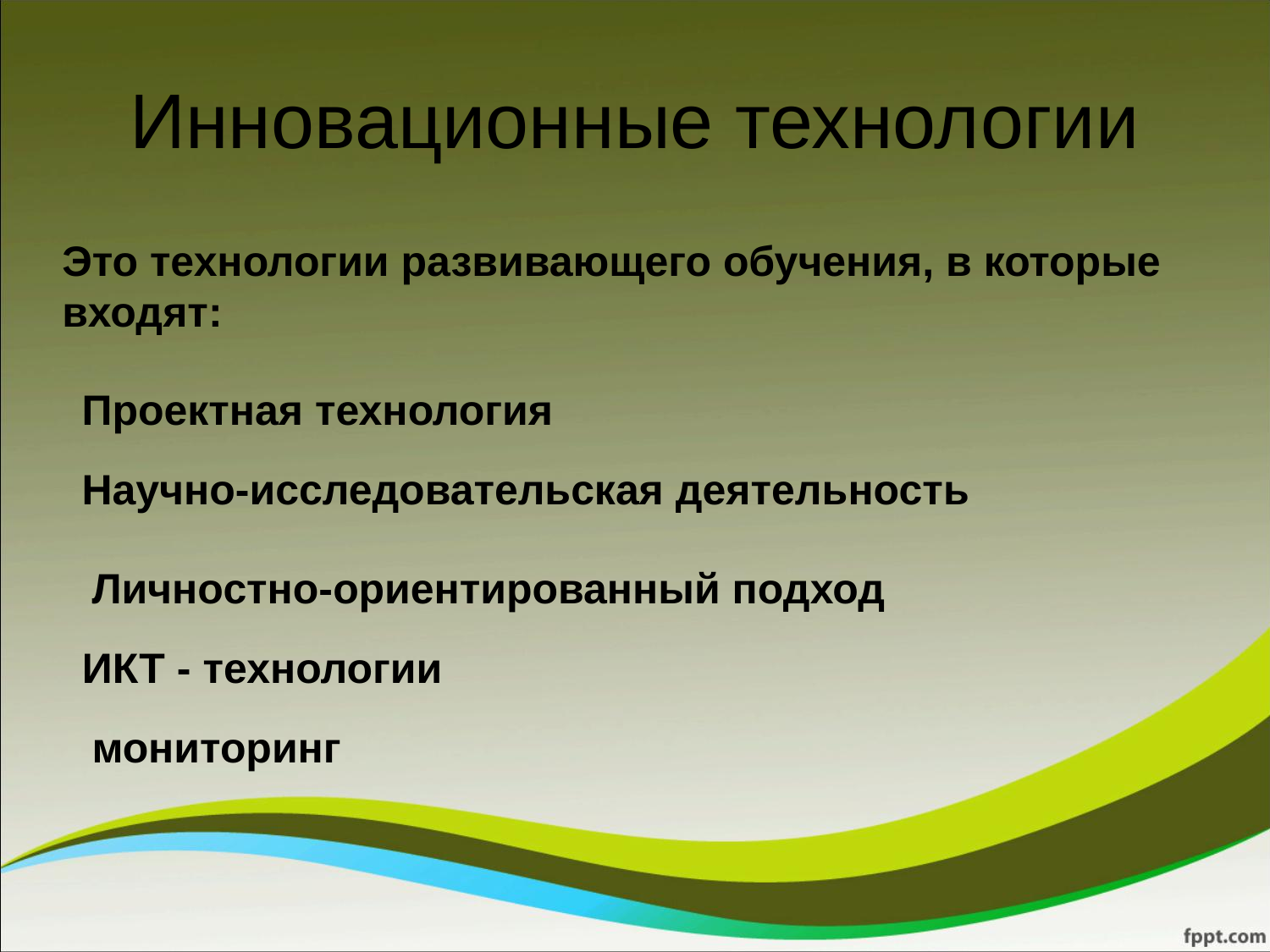

# Инновационные технологии
Это технологии развивающего обучения, в которые входят:
Проектная технология
Научно-исследовательская деятельность
Личностно-ориентированный подход
ИКТ - технологии
мониторинг